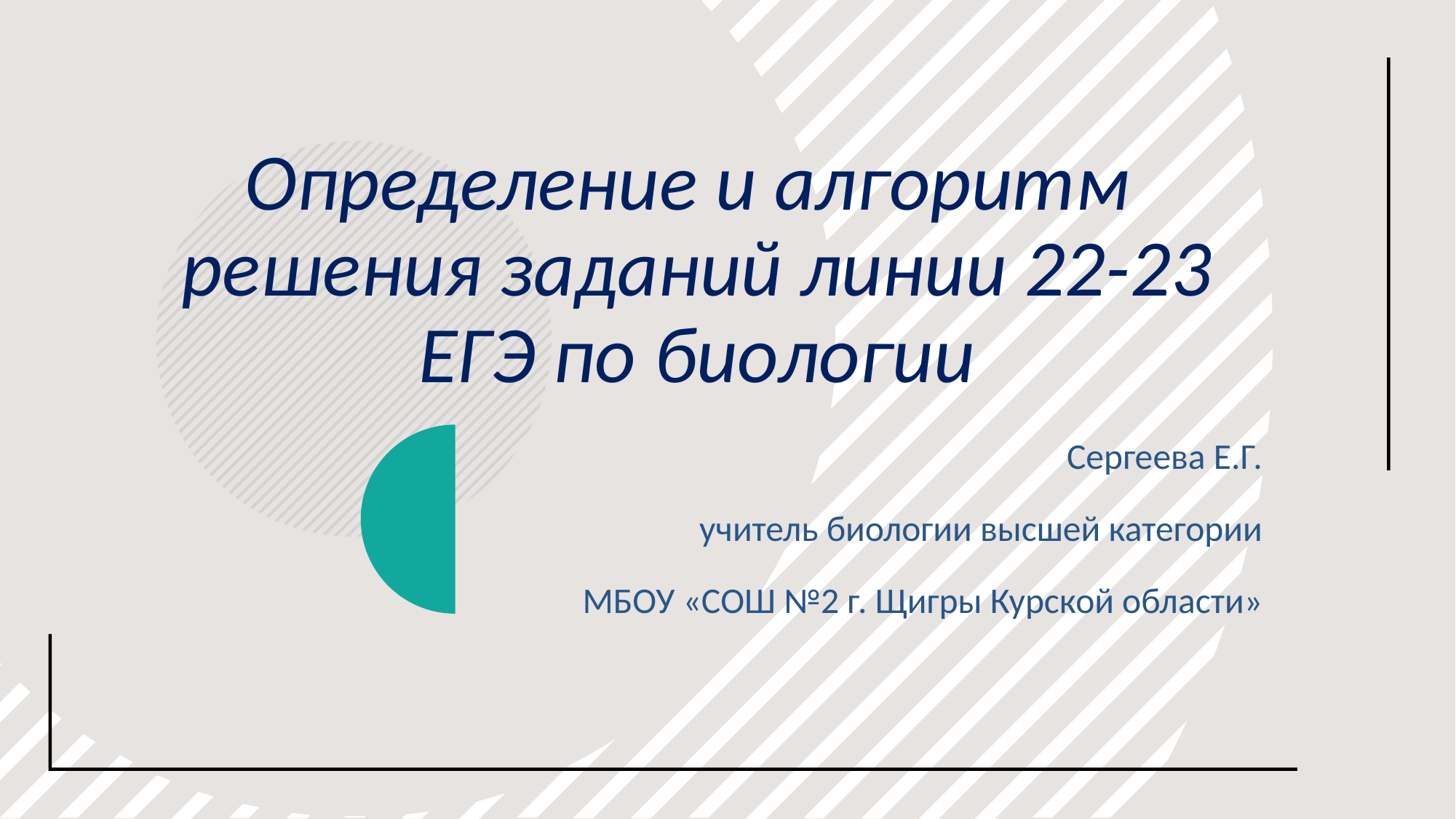

# Определение и алгоритм  решения заданий линии 22-23 ЕГЭ по биологии
Сергеева Е.Г.
учитель биологии высшей категории
МБОУ «СОШ №2 г. Щигры Курской области»